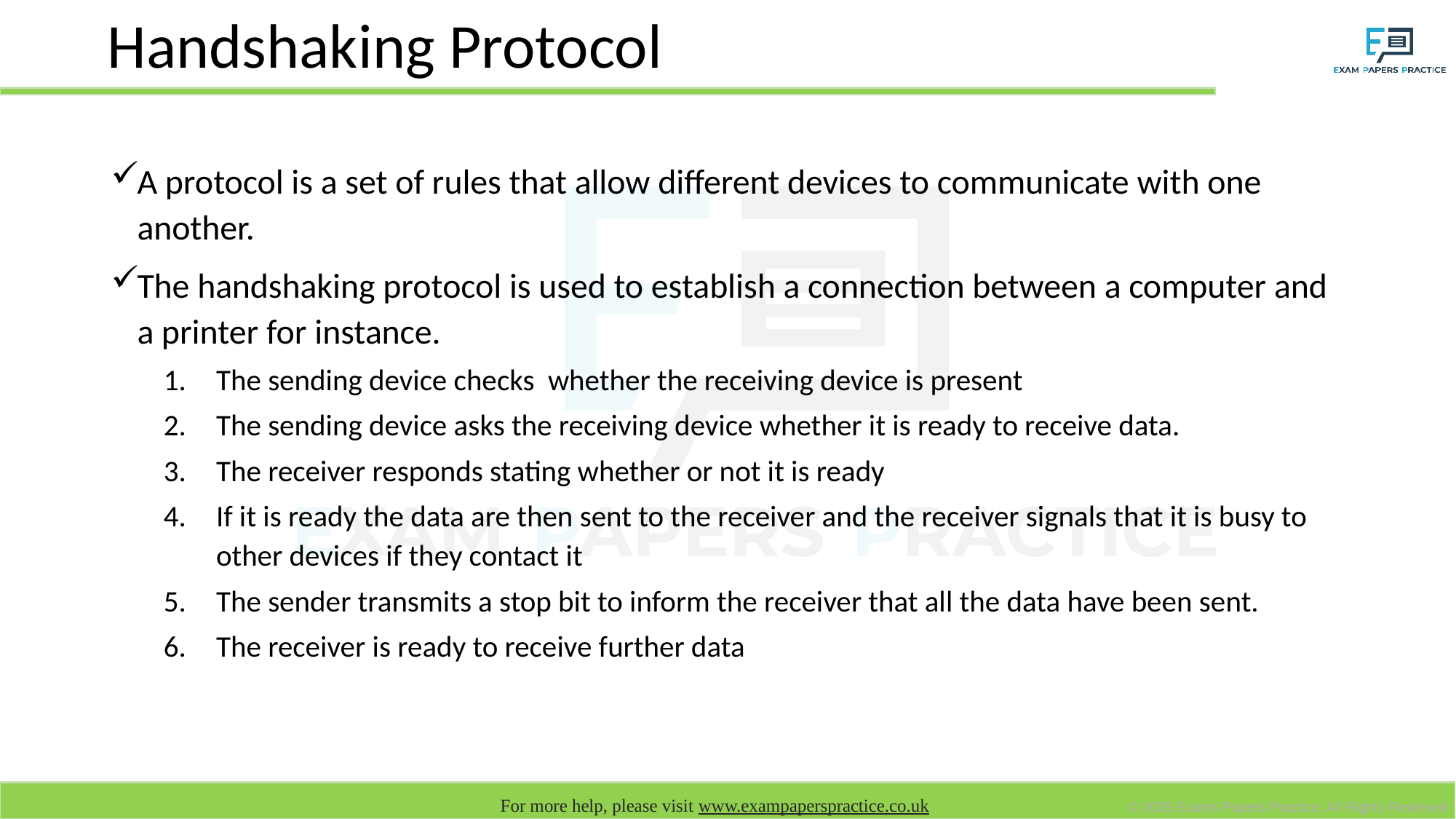

# Handshaking Protocol
A protocol is a set of rules that allow different devices to communicate with one another.
The handshaking protocol is used to establish a connection between a computer and a printer for instance.
The sending device checks  whether the receiving device is present
The sending device asks the receiving device whether it is ready to receive data.
The receiver responds stating whether or not it is ready
If it is ready the data are then sent to the receiver and the receiver signals that it is busy to other devices if they contact it
The sender transmits a stop bit to inform the receiver that all the data have been sent.
The receiver is ready to receive further data